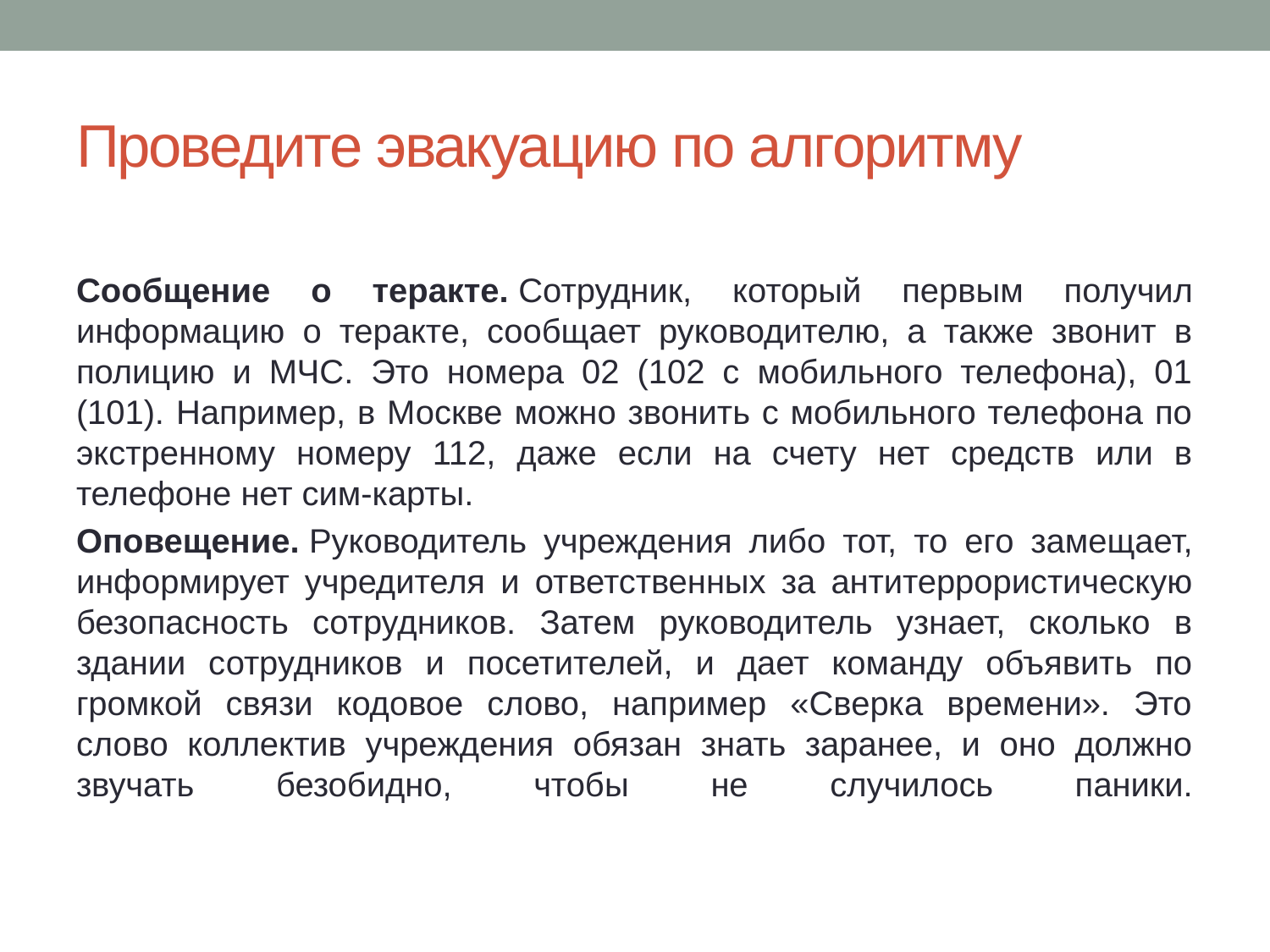

# Проведите эвакуацию по алгоритму
Сообщение о теракте. Сотрудник, который первым получил информацию о теракте, сообщает руководителю, а также звонит в полицию и МЧС. Это номера 02 (102 с мобильного телефона), 01 (101). Например, в Москве можно звонить с мобильного телефона по экстренному номеру 112, даже если на счету нет средств или в телефоне нет сим-карты.
Оповещение. Руководитель учреждения либо тот, то его замещает, информирует учредителя и ответственных за антитеррористическую безопасность сотрудников. Затем руководитель узнает, сколько в здании сотрудников и посетителей, и дает команду объявить по громкой связи кодовое слово, например «Сверка времени». Это слово коллектив учреждения обязан знать заранее, и оно должно звучать безобидно, чтобы не случилось паники.